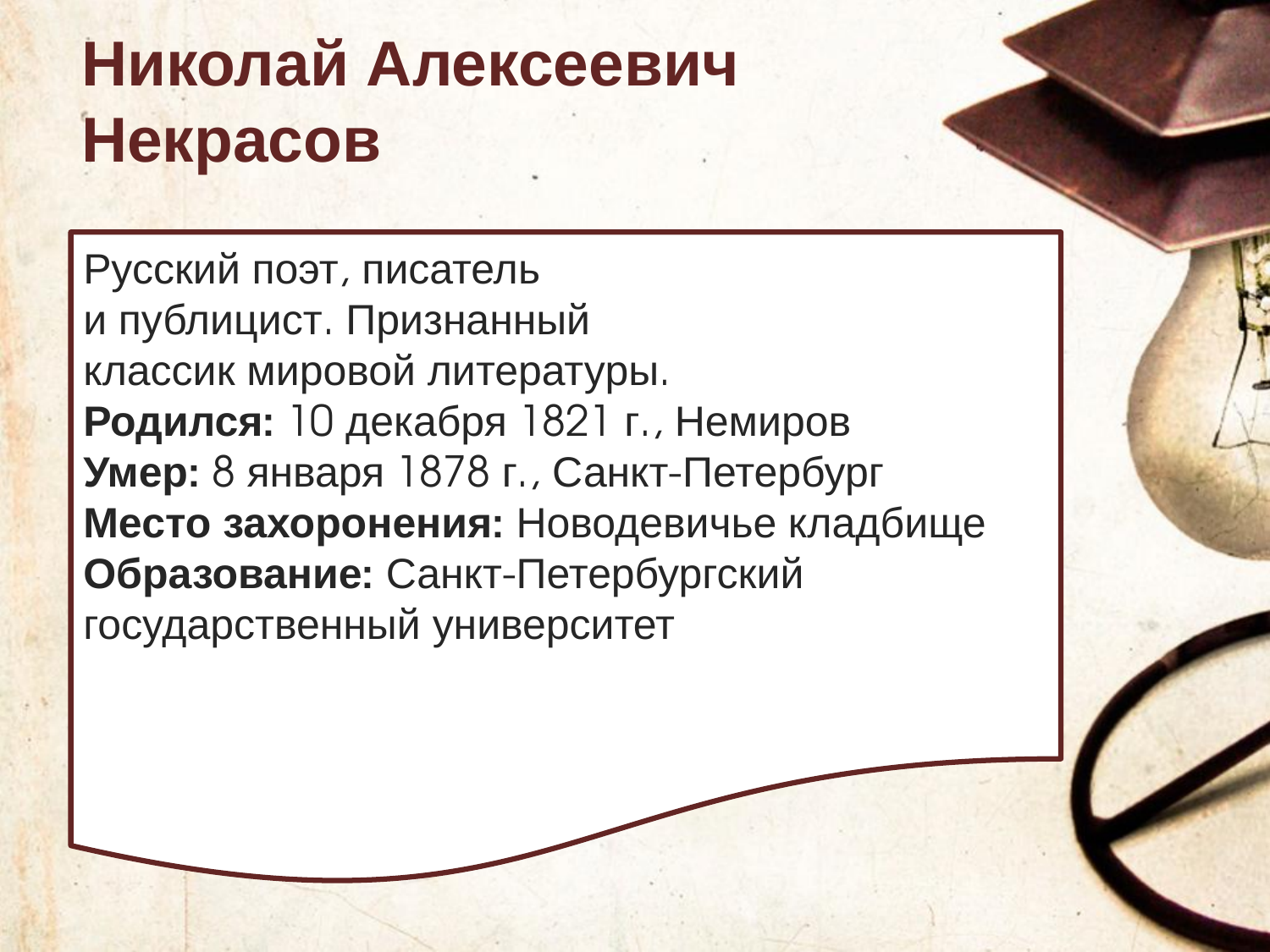

Николай Алексеевич Некрасов

Русский поэт, писатель
и публицист. Признанный
классик мировой литературы.
Родился: 10 декабря 1821 г., Немиров
Умер: 8 января 1878 г., Санкт-Петербург
Место захоронения: Новодевичье кладбище
Образование: Санкт-Петербургский государственный университет